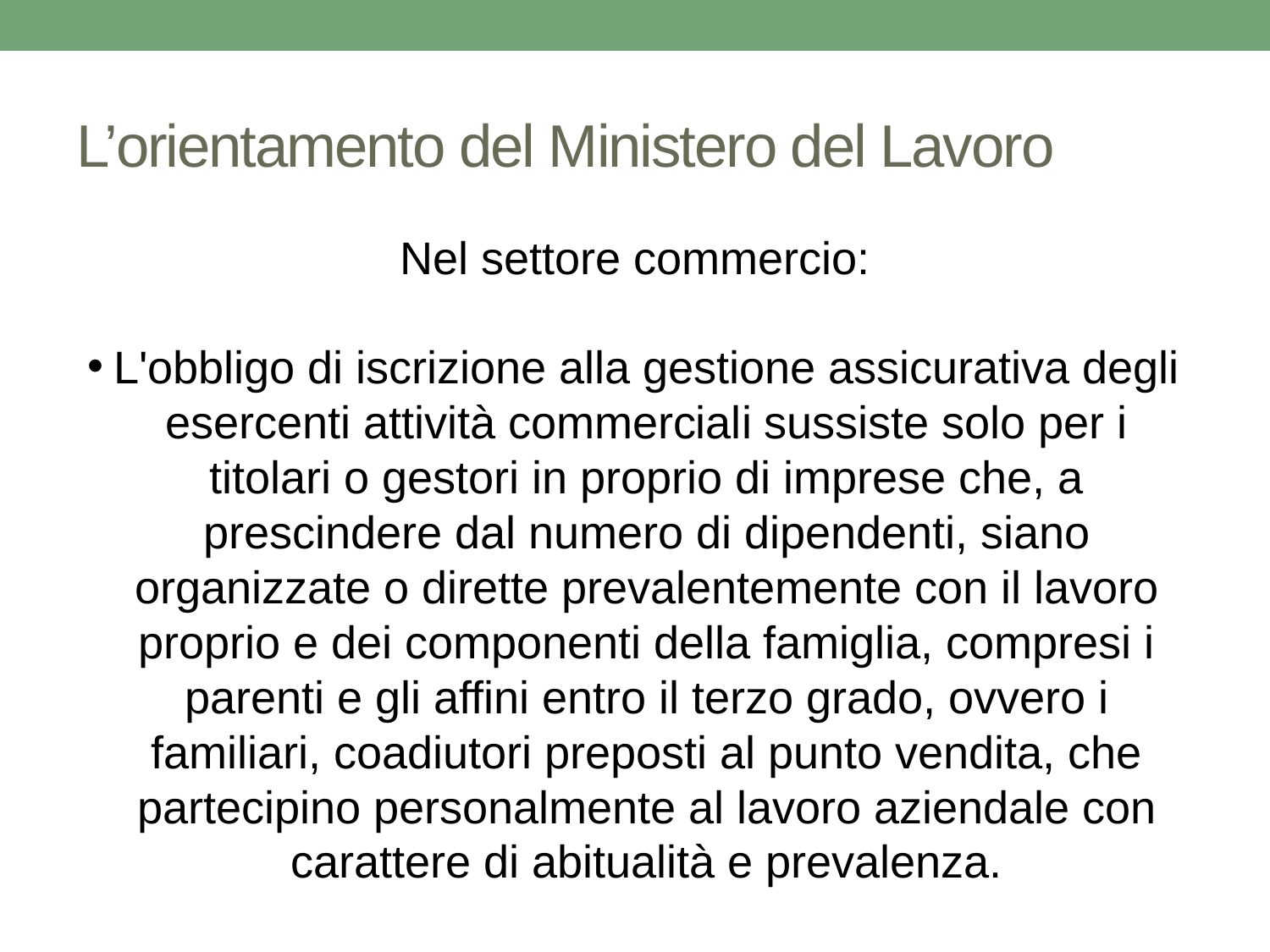

# L’orientamento del Ministero del Lavoro
Nel settore commercio:

L'obbligo di iscrizione alla gestione assicurativa degli esercenti attività commerciali sussiste solo per i titolari o gestori in proprio di imprese che, a prescindere dal numero di dipendenti, siano organizzate o dirette prevalentemente con il lavoro proprio e dei componenti della famiglia, compresi i parenti e gli affini entro il terzo grado, ovvero i familiari, coadiutori preposti al punto vendita, che partecipino personalmente al lavoro aziendale con carattere di abitualità e prevalenza.